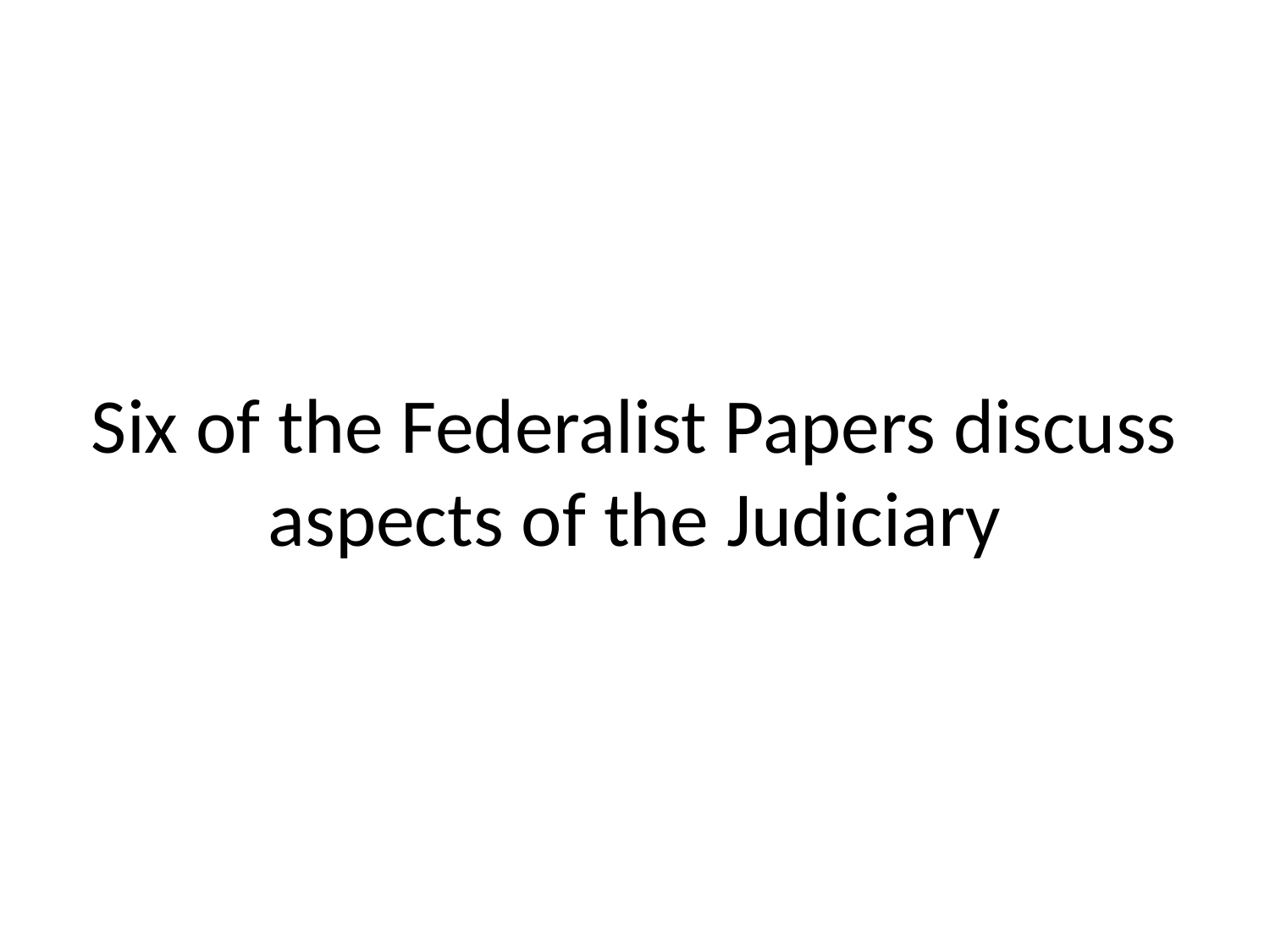

# Six of the Federalist Papers discuss aspects of the Judiciary